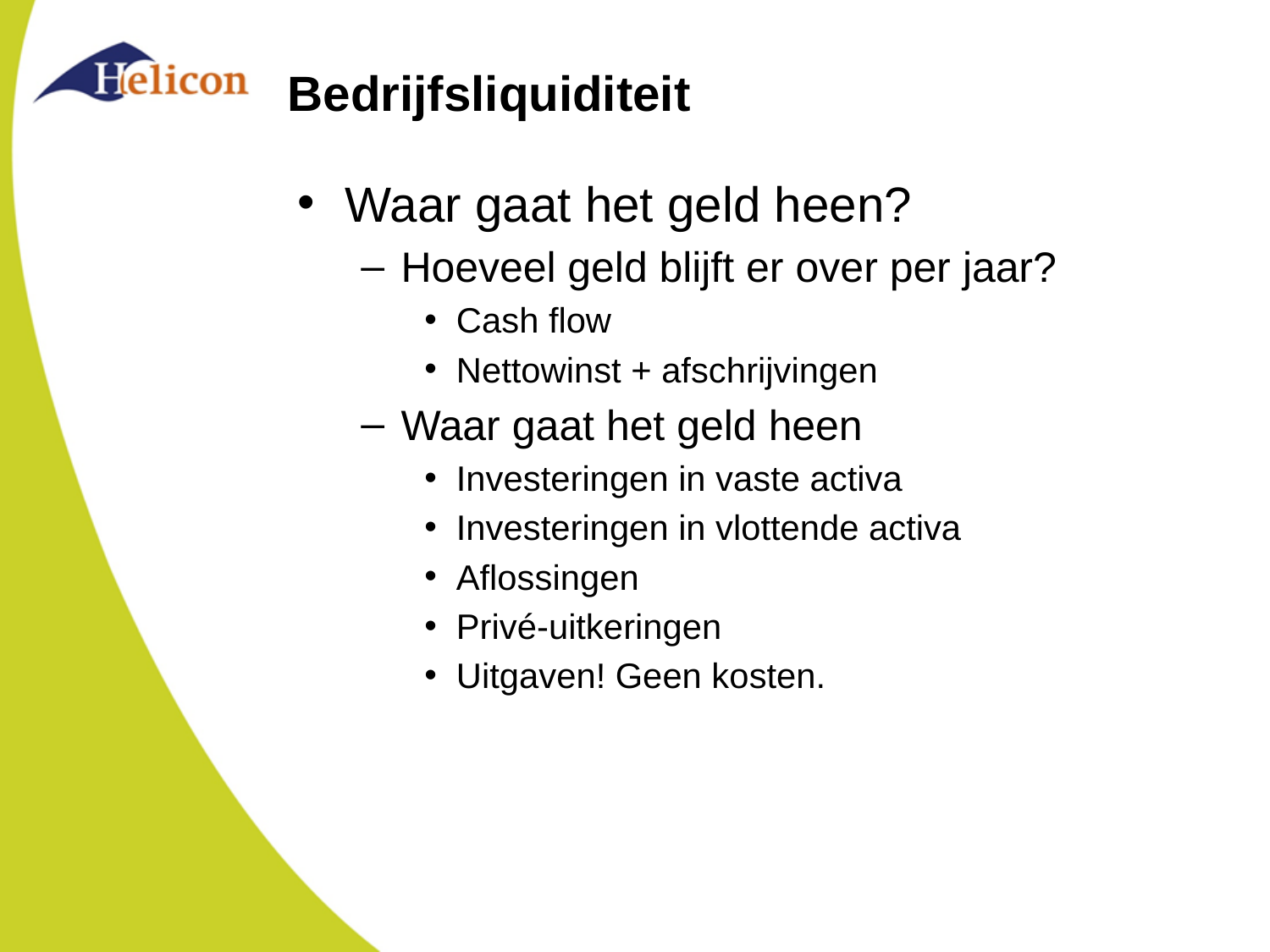

# Bedrijfsliquiditeit
Waar gaat het geld heen?
Hoeveel geld blijft er over per jaar?
Cash flow
Nettowinst + afschrijvingen
Waar gaat het geld heen
Investeringen in vaste activa
Investeringen in vlottende activa
Aflossingen
Privé-uitkeringen
Uitgaven! Geen kosten.